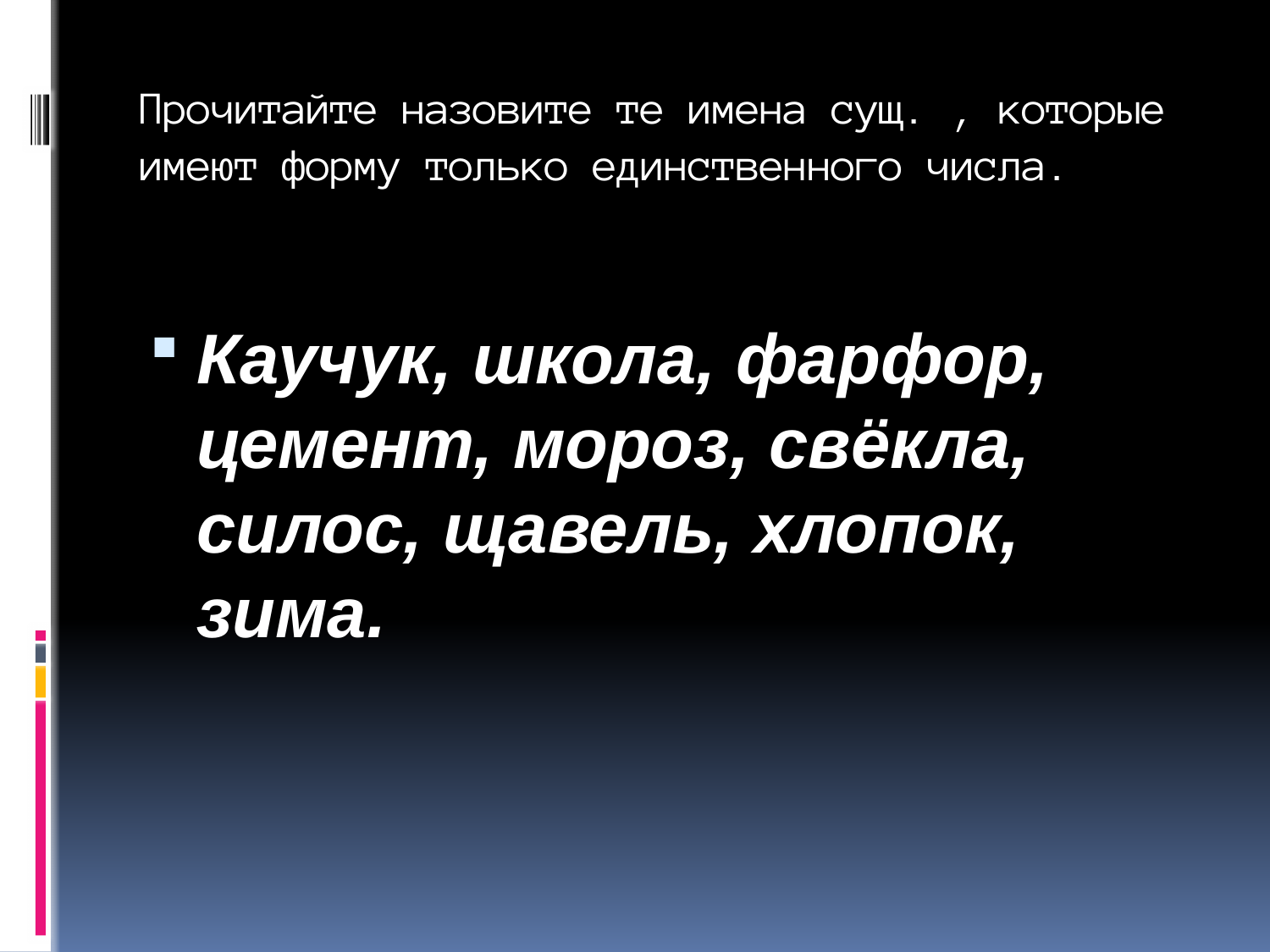

# Прочитайте назовите те имена сущ. , которые имеют форму только единственного числа.
Каучук, школа, фарфор, цемент, мороз, свёкла, силос, щавель, хлопок, зима.